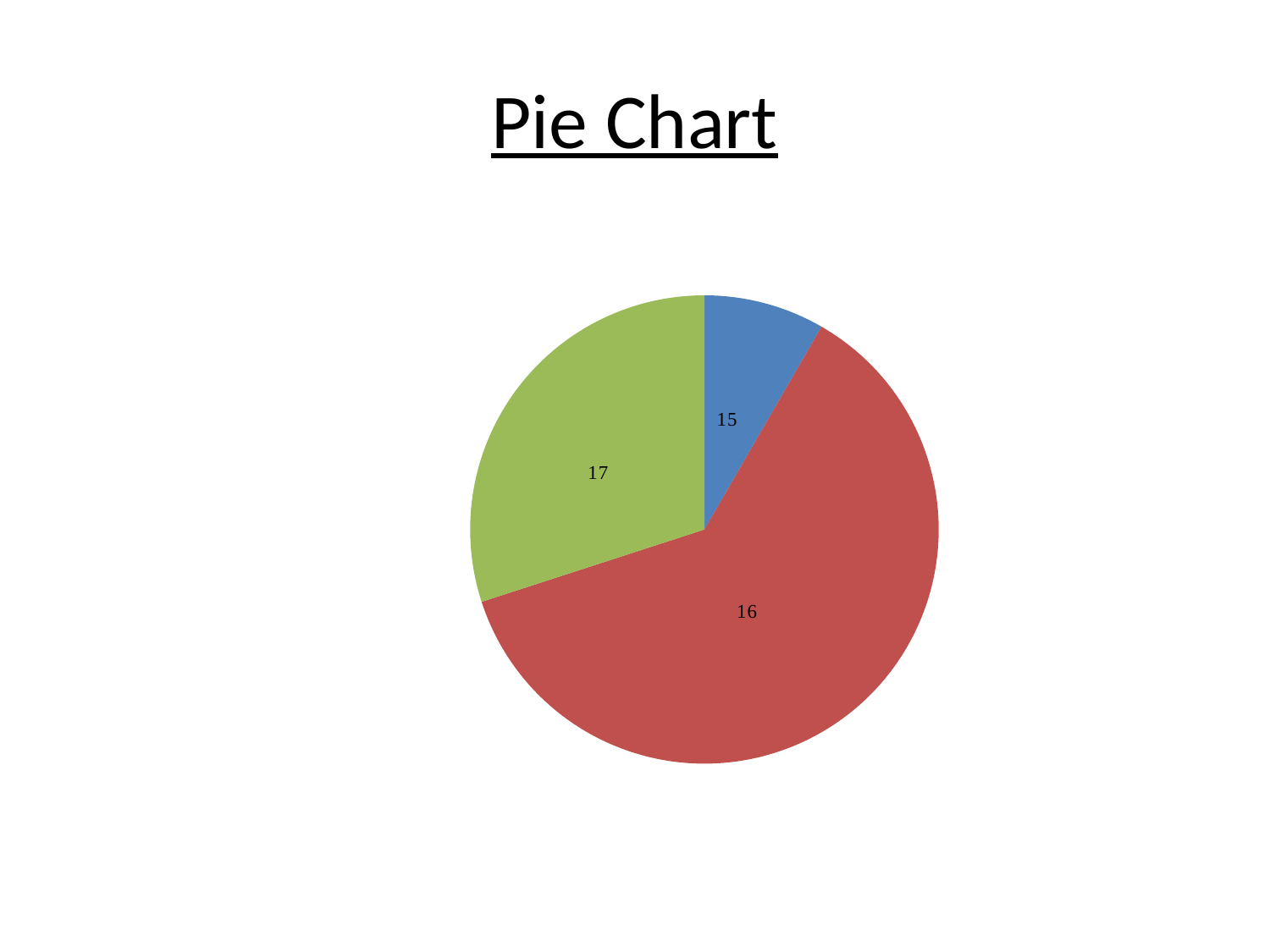

# Pie Chart

### Chart

| Category | Frequency |
|---|---|